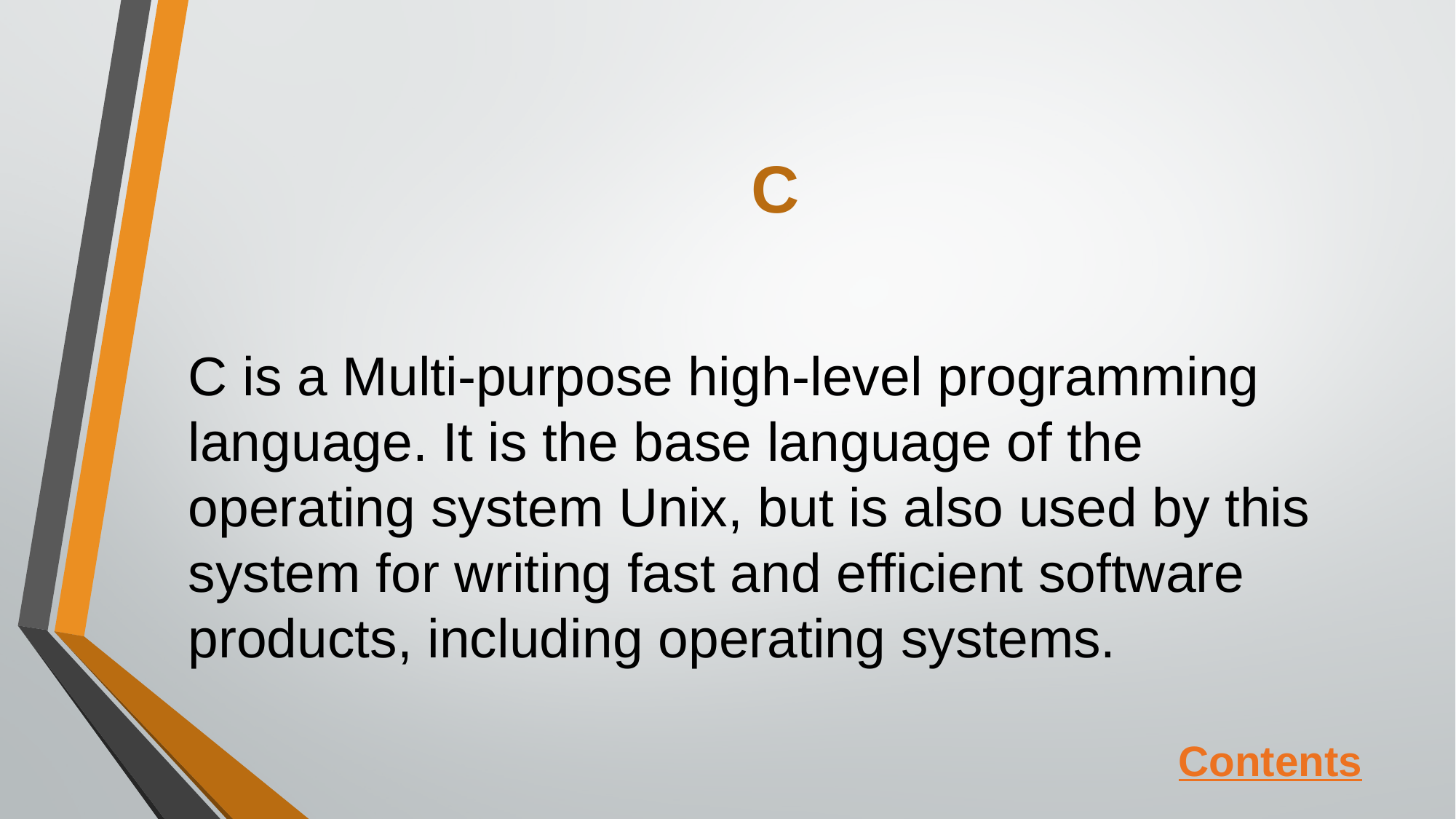

# C
C is a Multi-purpose high-level programming language. It is the base language of the operating system Unix, but is also used by this system for writing fast and efficient software products, including operating systems.
Contents